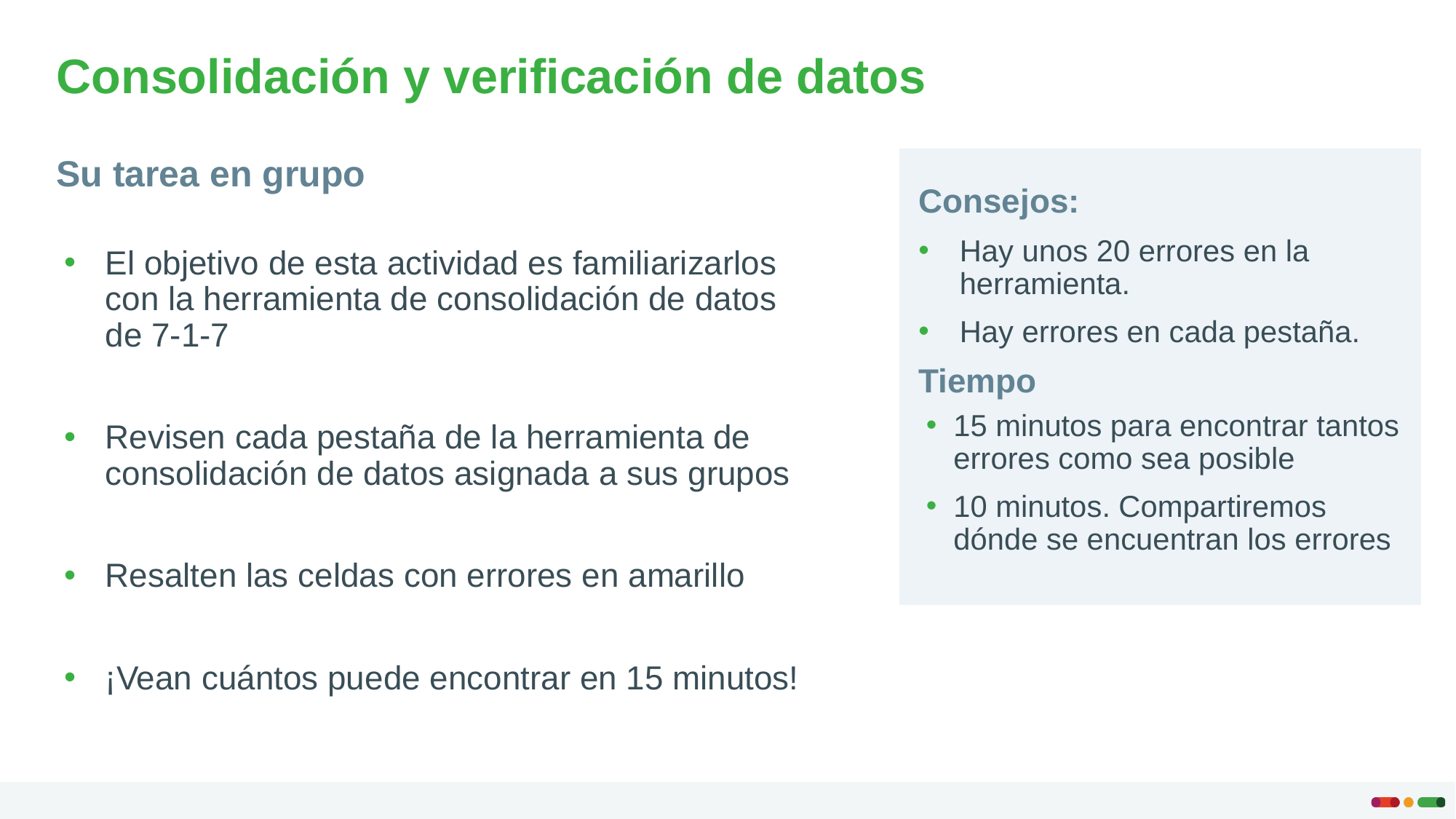

Consolidación y verificación de datos
Su tarea en grupo

El objetivo de esta actividad es familiarizarlos
con la herramienta de consolidación de datos
de 7-1-7

Revisen cada pestaña de la herramienta de consolidación de datos asignada a sus grupos

Resalten las celdas con errores en amarillo

¡Vean cuántos puede encontrar en 15 minutos!

Consejos:
Hay unos 20 errores en la herramienta.
Hay errores en cada pestaña.
Tiempo
15 minutos para encontrar tantos errores como sea posible
10 minutos. Compartiremos dónde se encuentran los errores